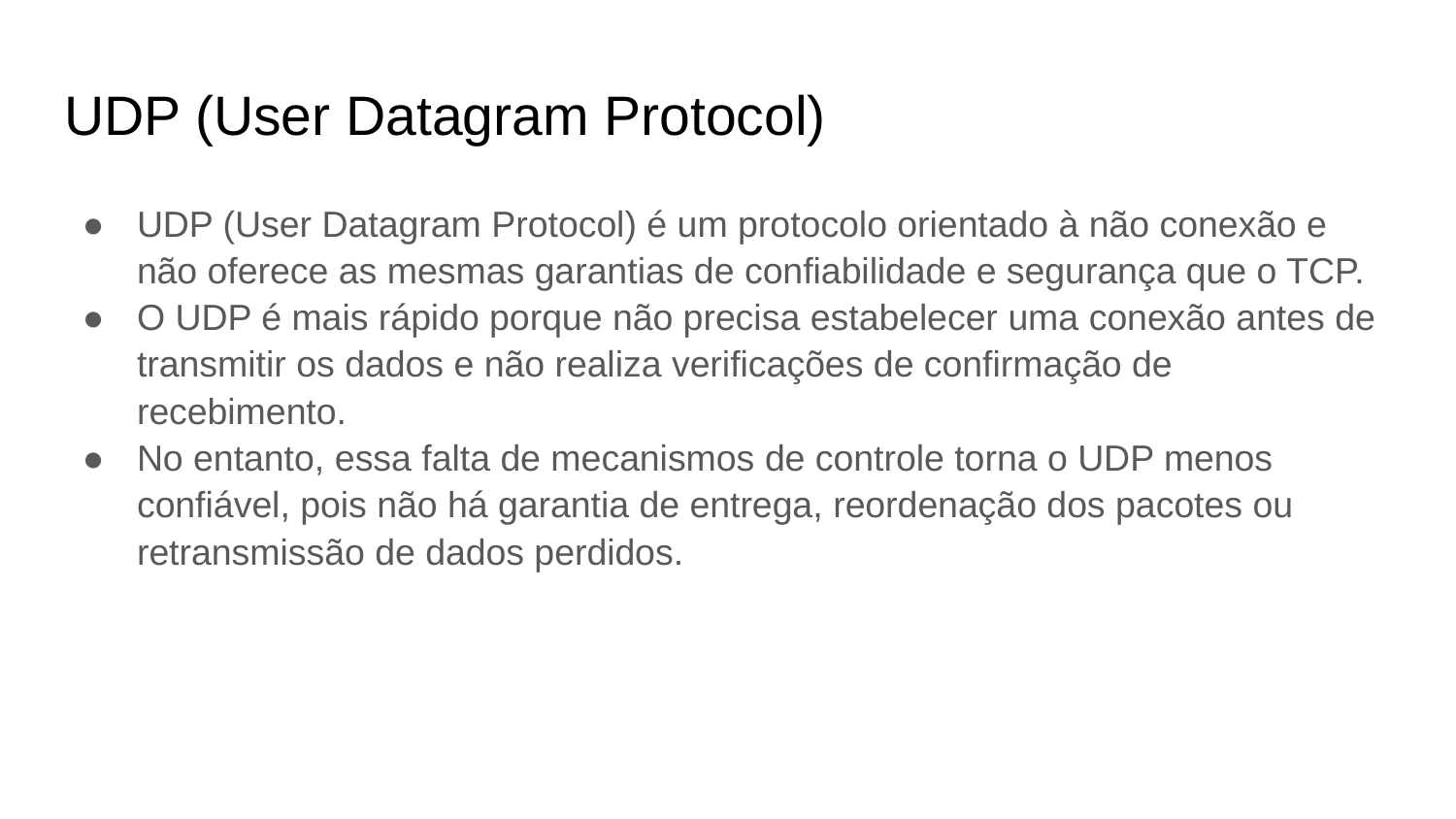

# UDP (User Datagram Protocol)
UDP (User Datagram Protocol) é um protocolo orientado à não conexão e não oferece as mesmas garantias de confiabilidade e segurança que o TCP.
O UDP é mais rápido porque não precisa estabelecer uma conexão antes de transmitir os dados e não realiza verificações de confirmação de recebimento.
No entanto, essa falta de mecanismos de controle torna o UDP menos confiável, pois não há garantia de entrega, reordenação dos pacotes ou retransmissão de dados perdidos.